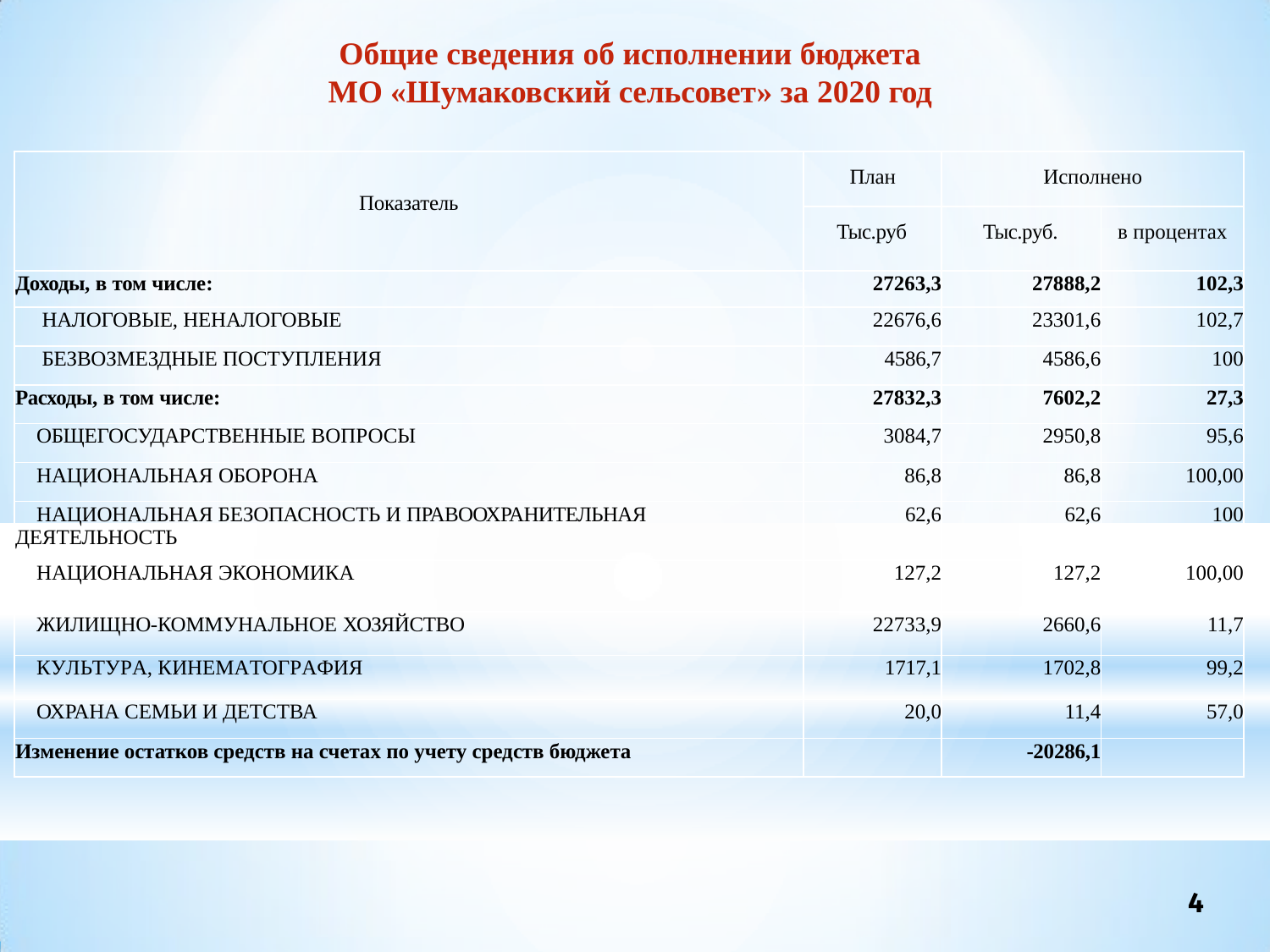

Общие сведения об исполнении бюджета
МО «Шумаковский сельсовет» за 2020 год
| Показатель | План | Исполнено |  |
| --- | --- | --- | --- |
|  | Тыс.руб | Тыс.руб. | в процентах |
| Доходы, в том числе: | 27263,3 | 27888,2 | 102,3 |
| НАЛОГОВЫЕ, НЕНАЛОГОВЫЕ | 22676,6 | 23301,6 | 102,7 |
| БЕЗВОЗМЕЗДНЫЕ ПОСТУПЛЕНИЯ | 4586,7 | 4586,6 | 100 |
| Расходы, в том числе: | 27832,3 | 7602,2 | 27,3 |
| ОБЩЕГОСУДАРСТВЕННЫЕ ВОПРОСЫ | 3084,7 | 2950,8 | 95,6 |
| НАЦИОНАЛЬНАЯ ОБОРОНА | 86,8 | 86,8 | 100,00 |
| НАЦИОНАЛЬНАЯ БЕЗОПАСНОСТЬ И ПРАВООХРАНИТЕЛЬНАЯ ДЕЯТЕЛЬНОСТЬ | 62,6 | 62,6 | 100 |
| НАЦИОНАЛЬНАЯ ЭКОНОМИКА | 127,2 | 127,2 | 100,00 |
| ЖИЛИЩНО-КОММУНАЛЬНОЕ ХОЗЯЙСТВО | 22733,9 | 2660,6 | 11,7 |
| КУЛЬТУРА, КИНЕМАТОГРАФИЯ | 1717,1 | 1702,8 | 99,2 |
| ОХРАНА СЕМЬИ И ДЕТСТВА | 20,0 | 11,4 | 57,0 |
| Изменение остатков средств на счетах по учету средств бюджета |  | -20286,1 |  |
4